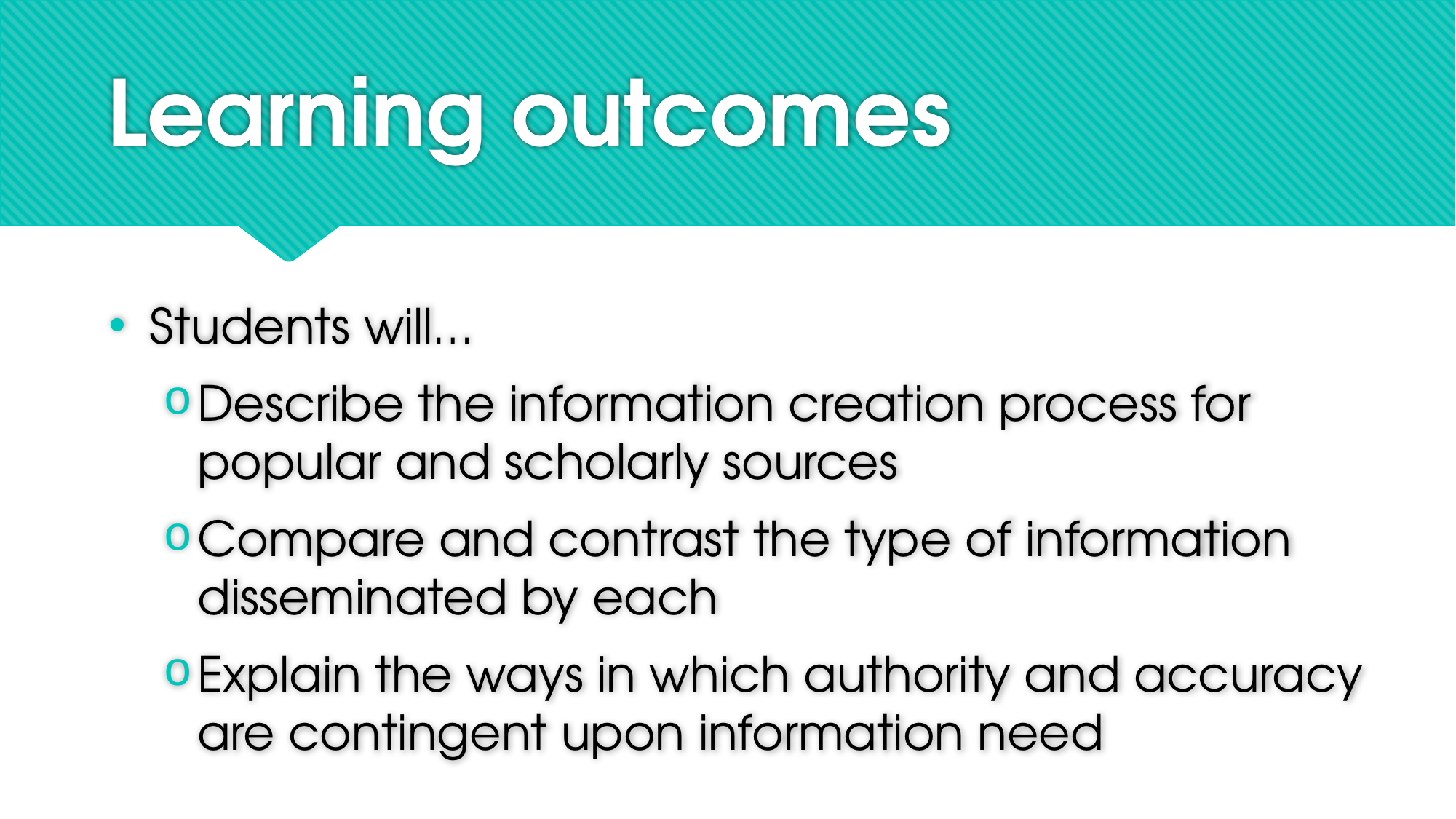

# Learning outcomes
Students will…
Describe the information creation process for popular and scholarly sources
Compare and contrast the type of information disseminated by each
Explain the ways in which authority and accuracy are contingent upon information need